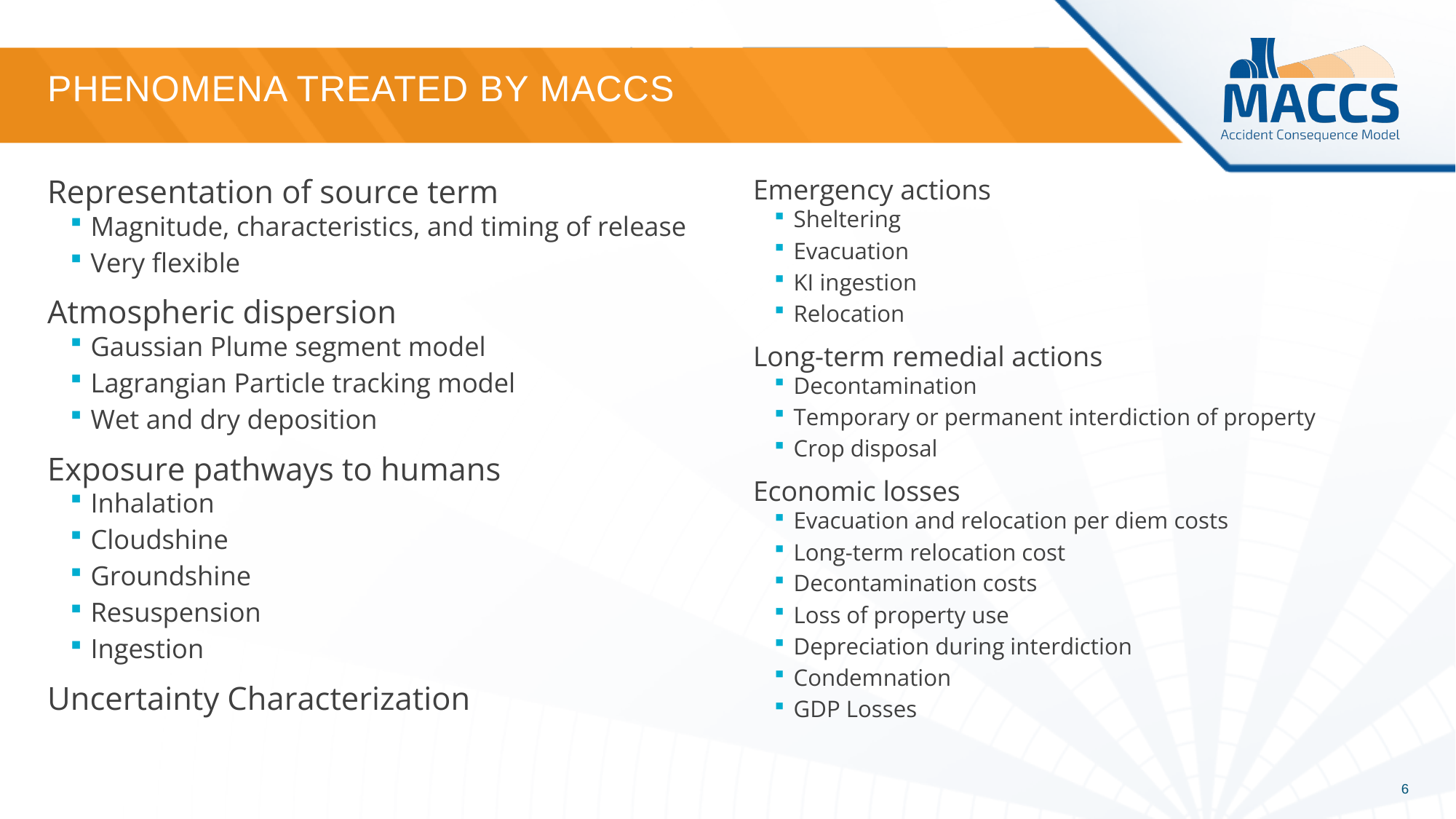

# Phenomena Treated by MACCS
Representation of source term
Magnitude, characteristics, and timing of release
Very flexible
Atmospheric dispersion
Gaussian Plume segment model
Lagrangian Particle tracking model
Wet and dry deposition
Exposure pathways to humans
Inhalation
Cloudshine
Groundshine
Resuspension
Ingestion
Uncertainty Characterization

Emergency actions
Sheltering
Evacuation
KI ingestion
Relocation
Long-term remedial actions
Decontamination
Temporary or permanent interdiction of property
Crop disposal
Economic losses
Evacuation and relocation per diem costs
Long-term relocation cost
Decontamination costs
Loss of property use
Depreciation during interdiction
Condemnation
GDP Losses

6